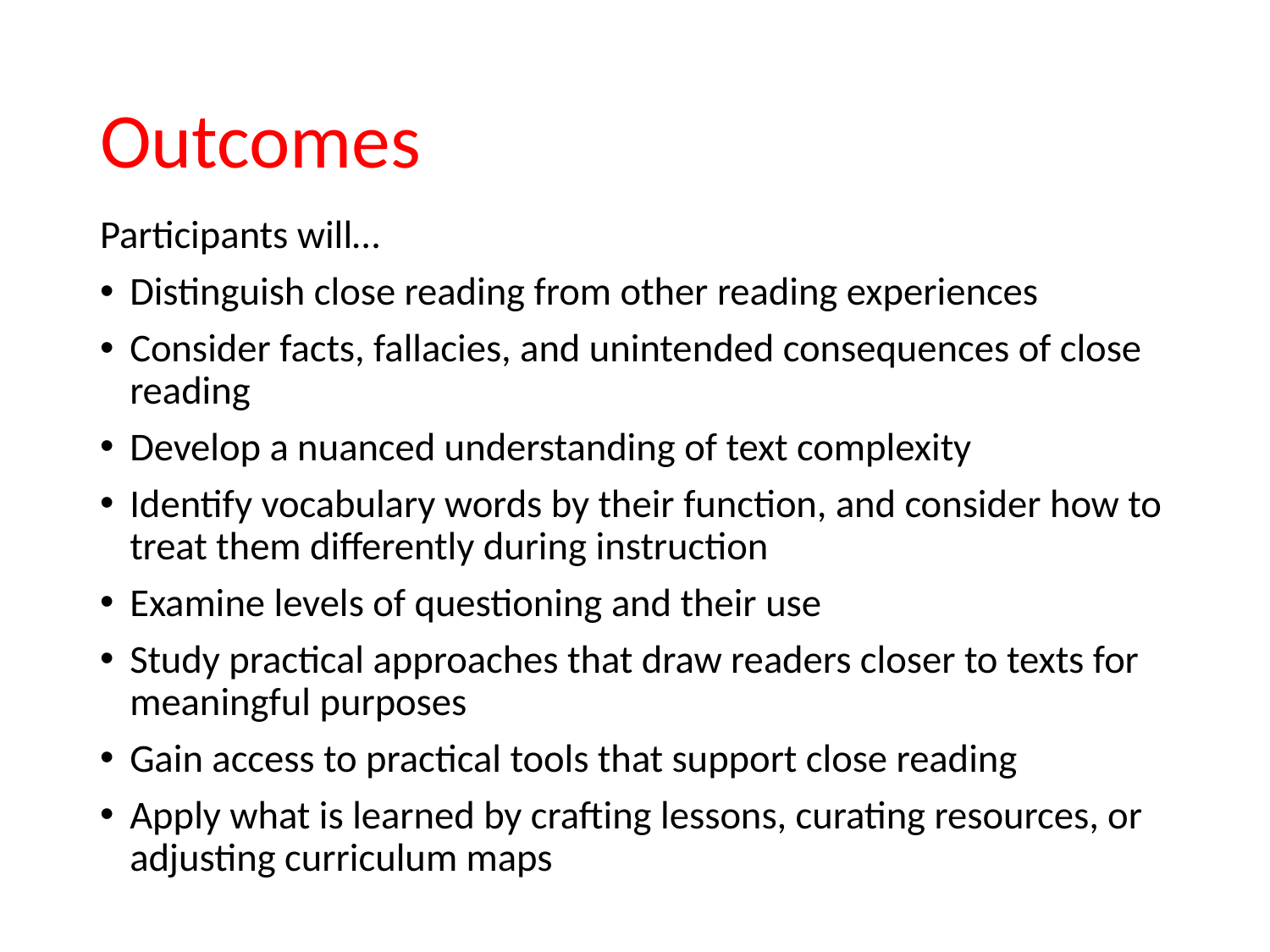

# Outcomes
Participants will…
Distinguish close reading from other reading experiences
Consider facts, fallacies, and unintended consequences of close reading
Develop a nuanced understanding of text complexity
Identify vocabulary words by their function, and consider how to treat them differently during instruction
Examine levels of questioning and their use
Study practical approaches that draw readers closer to texts for meaningful purposes
Gain access to practical tools that support close reading
Apply what is learned by crafting lessons, curating resources, or adjusting curriculum maps